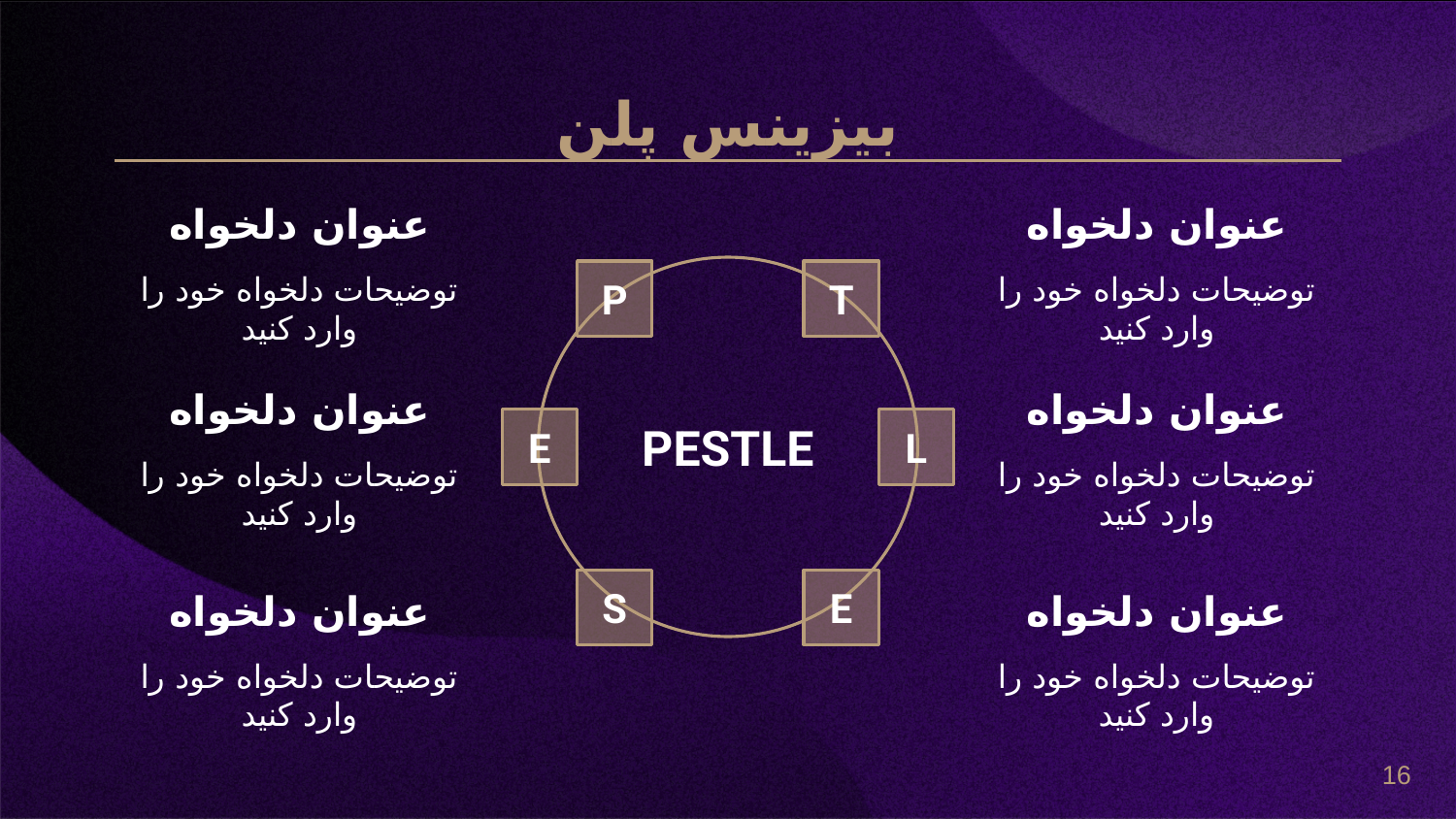

# بیزینس پلن
عنوان دلخواه
عنوان دلخواه
PESTLE
P
T
توضیحات دلخواه خود را وارد کنید
توضیحات دلخواه خود را وارد کنید
عنوان دلخواه
عنوان دلخواه
E
L
توضیحات دلخواه خود را وارد کنید
توضیحات دلخواه خود را وارد کنید
S
E
عنوان دلخواه
عنوان دلخواه
توضیحات دلخواه خود را وارد کنید
توضیحات دلخواه خود را وارد کنید
16